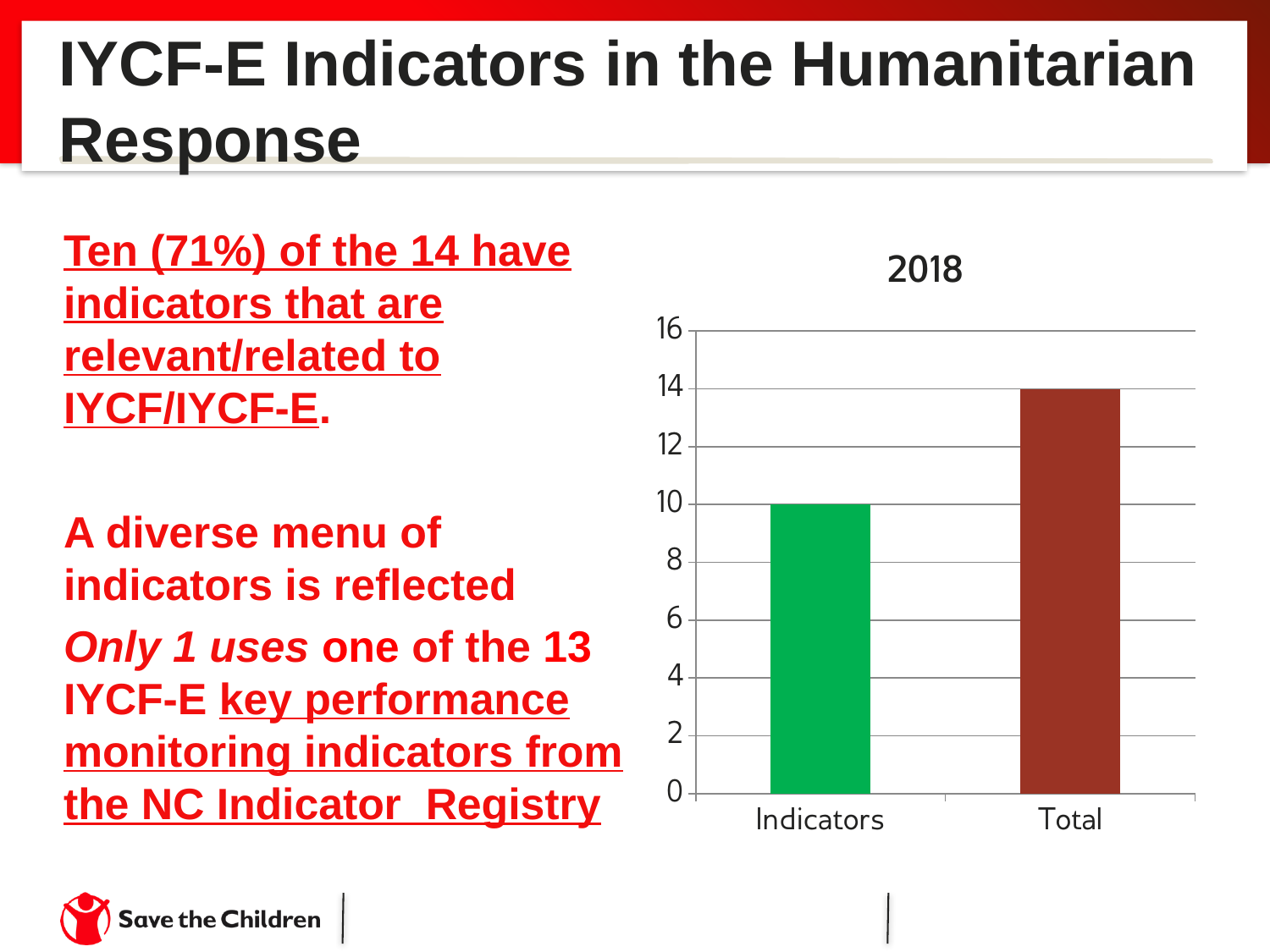

# IYCF-E Indicators in the Humanitarian Response
Ten (71%) of the 14 have indicators that are relevant/related to IYCF/IYCF-E.

A diverse menu of indicators is reflected
Only 1 uses one of the 13 IYCF-E key performance monitoring indicators from the NC Indicator  Registry

### Chart:

| Category | 2018 |
|---|---|
| Indicators | 10.0 |
| Total | 14.0 |